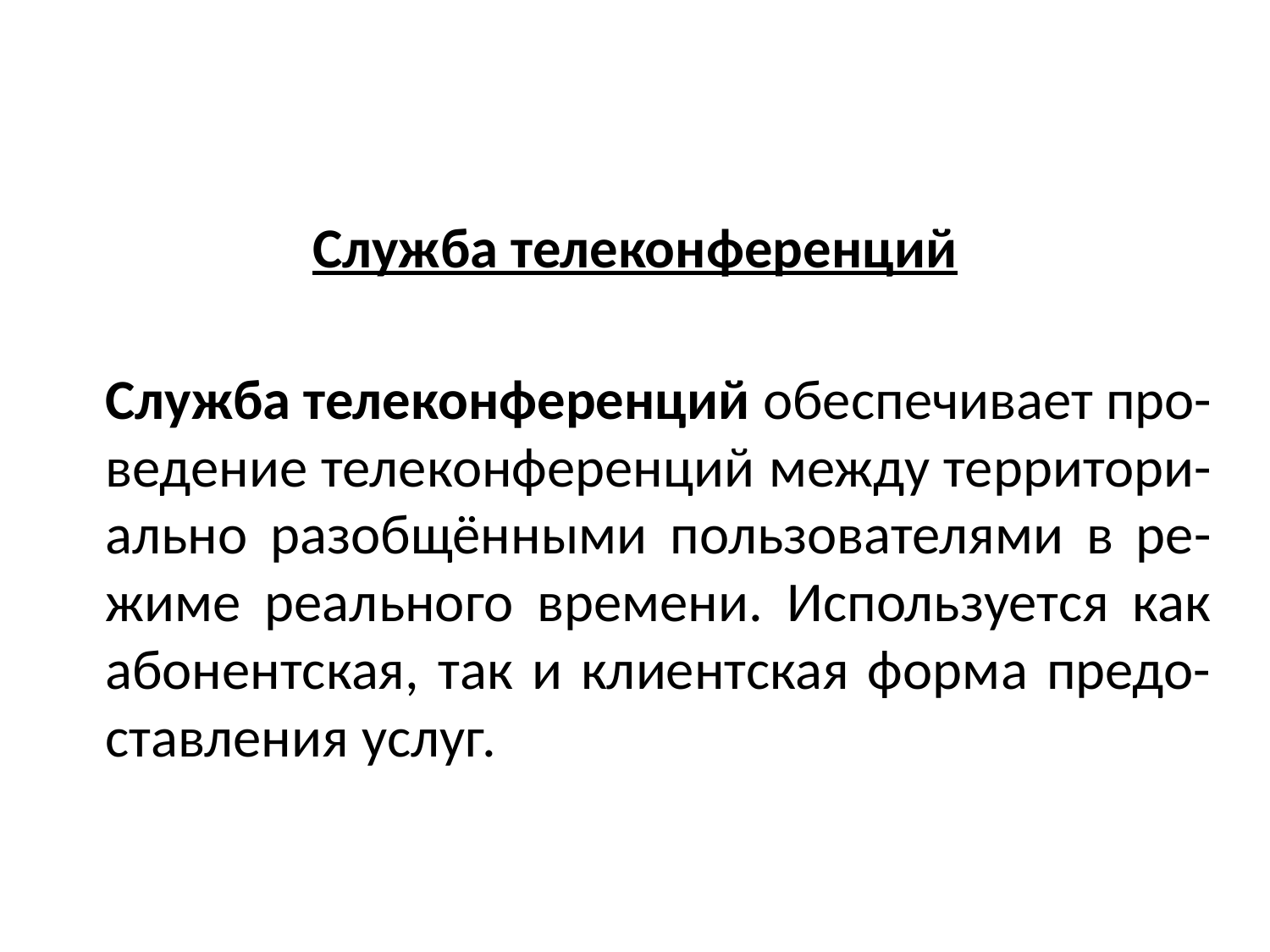

# Служба телеконференций
	Служба телеконференций обеспечивает про- ведение телеконференций между территори- ально разобщёнными пользователями в ре- жиме реального времени. Используется как абонентская, так и клиентская форма предо- ставления услуг.